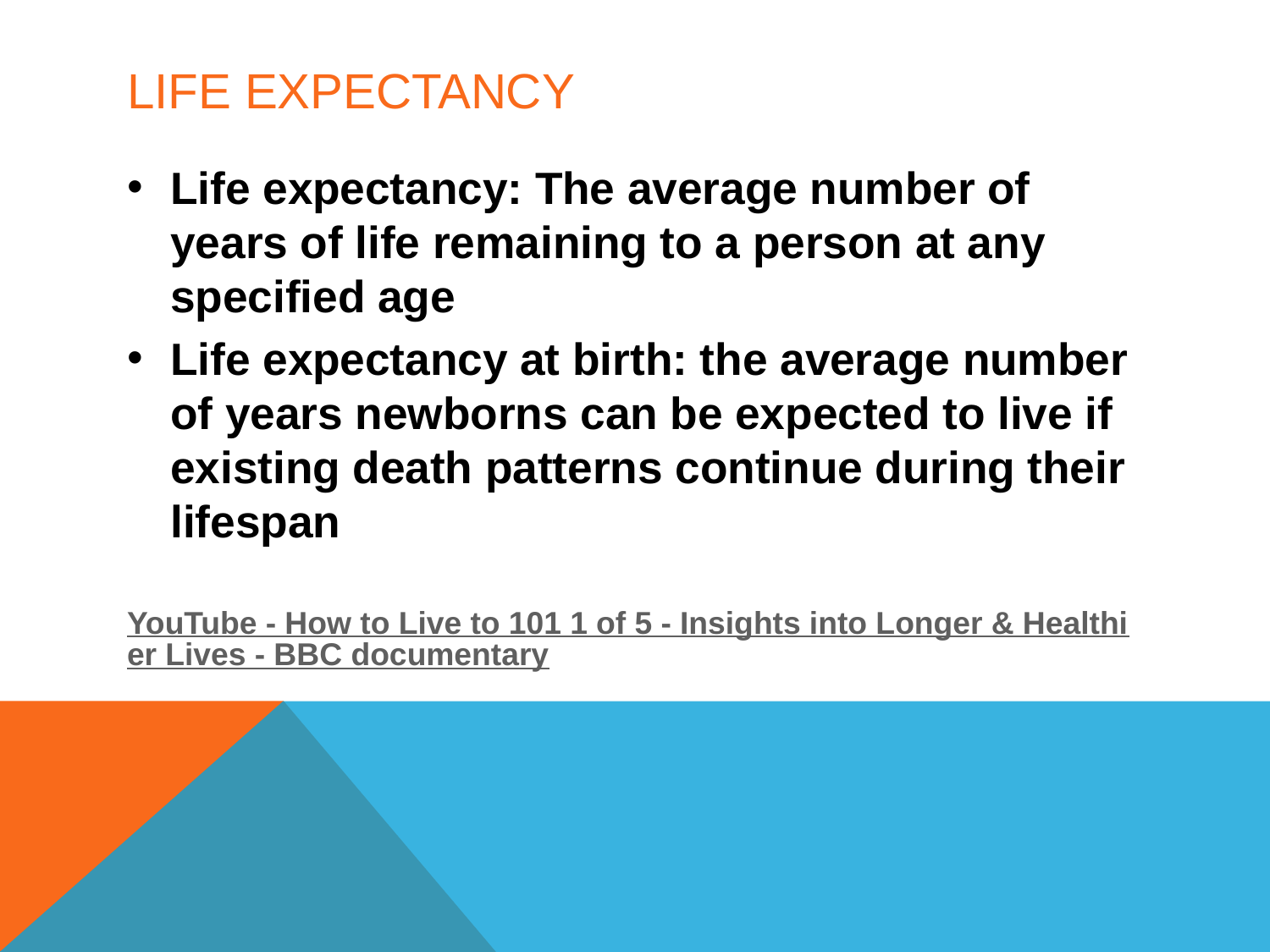

# Life expectancy
Life expectancy: The average number of years of life remaining to a person at any specified age
Life expectancy at birth: the average number of years newborns can be expected to live if existing death patterns continue during their lifespan

YouTube - How to Live to 101 1 of 5 - Insights into Longer & Healthier Lives - BBC documentary